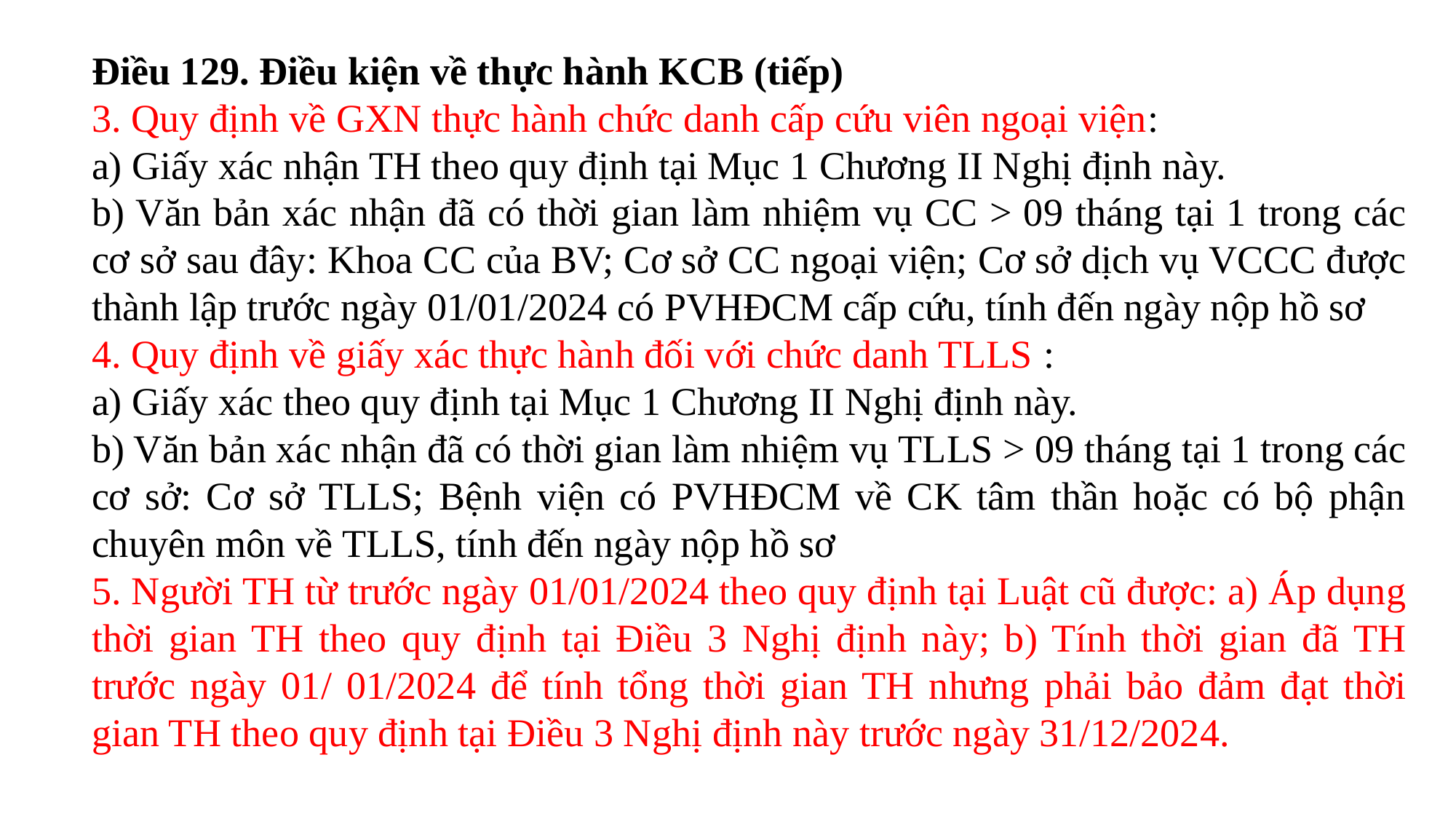

Điều 129. Điều kiện về thực hành KCB (tiếp)
3. Quy định về GXN thực hành chức danh cấp cứu viên ngoại viện:
a) Giấy xác nhận TH theo quy định tại Mục 1 Chương II Nghị định này.
b) Văn bản xác nhận đã có thời gian làm nhiệm vụ CC > 09 tháng tại 1 trong các cơ sở sau đây: Khoa CC của BV; Cơ sở CC ngoại viện; Cơ sở dịch vụ VCCC được thành lập trước ngày 01/01/2024 có PVHĐCM cấp cứu, tính đến ngày nộp hồ sơ
4. Quy định về giấy xác thực hành đối với chức danh TLLS :
a) Giấy xác theo quy định tại Mục 1 Chương II Nghị định này.
b) Văn bản xác nhận đã có thời gian làm nhiệm vụ TLLS > 09 tháng tại 1 trong các cơ sở: Cơ sở TLLS; Bệnh viện có PVHĐCM về CK tâm thần hoặc có bộ phận chuyên môn về TLLS, tính đến ngày nộp hồ sơ
5. Người TH từ trước ngày 01/01/2024 theo quy định tại Luật cũ được: a) Áp dụng thời gian TH theo quy định tại Điều 3 Nghị định này; b) Tính thời gian đã TH trước ngày 01/ 01/2024 để tính tổng thời gian TH nhưng phải bảo đảm đạt thời gian TH theo quy định tại Điều 3 Nghị định này trước ngày 31/12/2024.